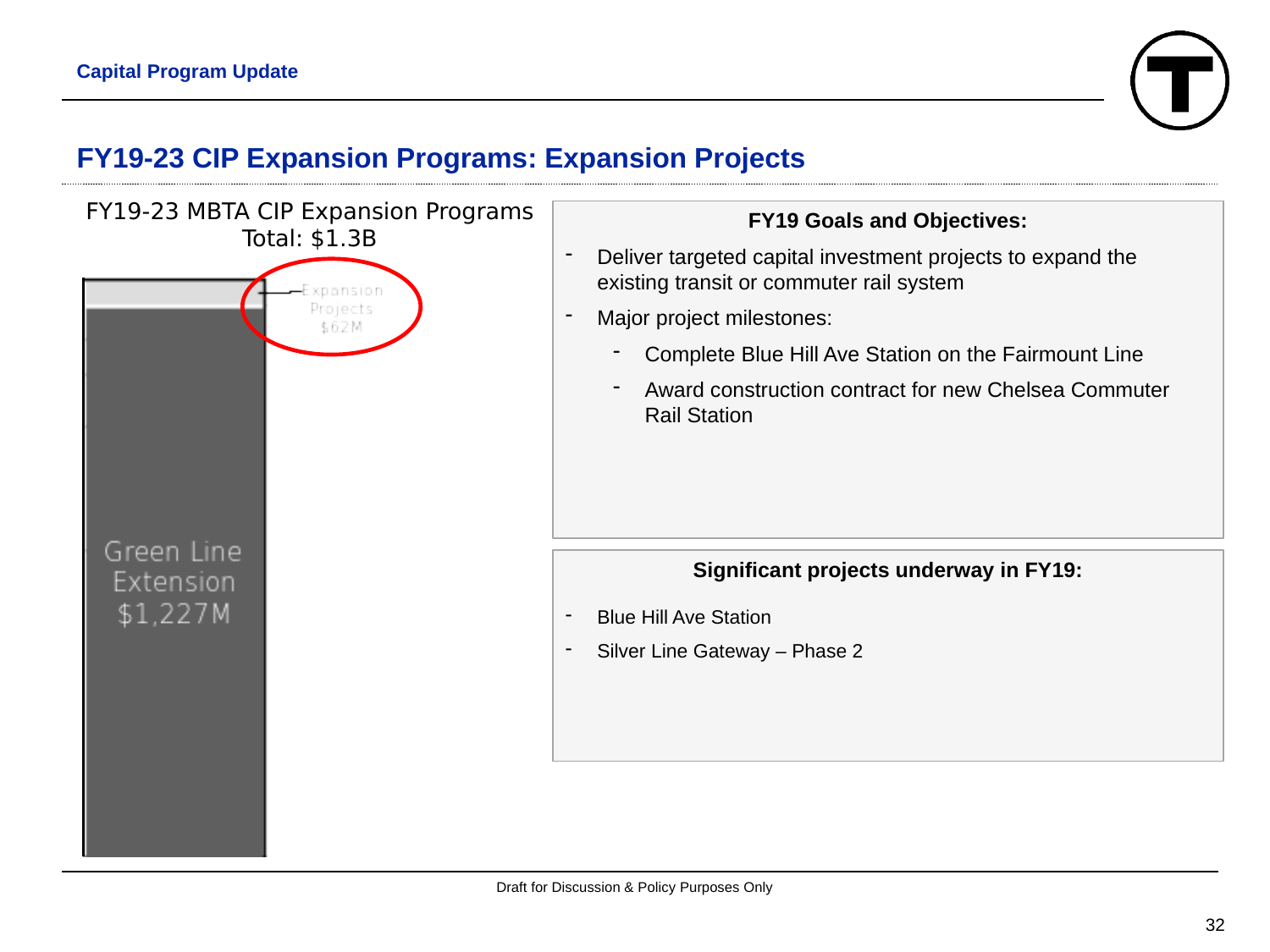

Capital Program Update
# FY19-23 CIP Expansion Programs: Expansion Projects
FY19-23 MBTA CIP Expansion Programs Total: $1.3B
FY19 Goals and Objectives:
Deliver targeted capital investment projects to expand the existing transit or commuter rail system
Major project milestones:
Complete Blue Hill Ave Station on the Fairmount Line
Award construction contract for new Chelsea Commuter Rail Station

Significant projects underway in FY19:

Blue Hill Ave Station
Silver Line Gateway – Phase 2